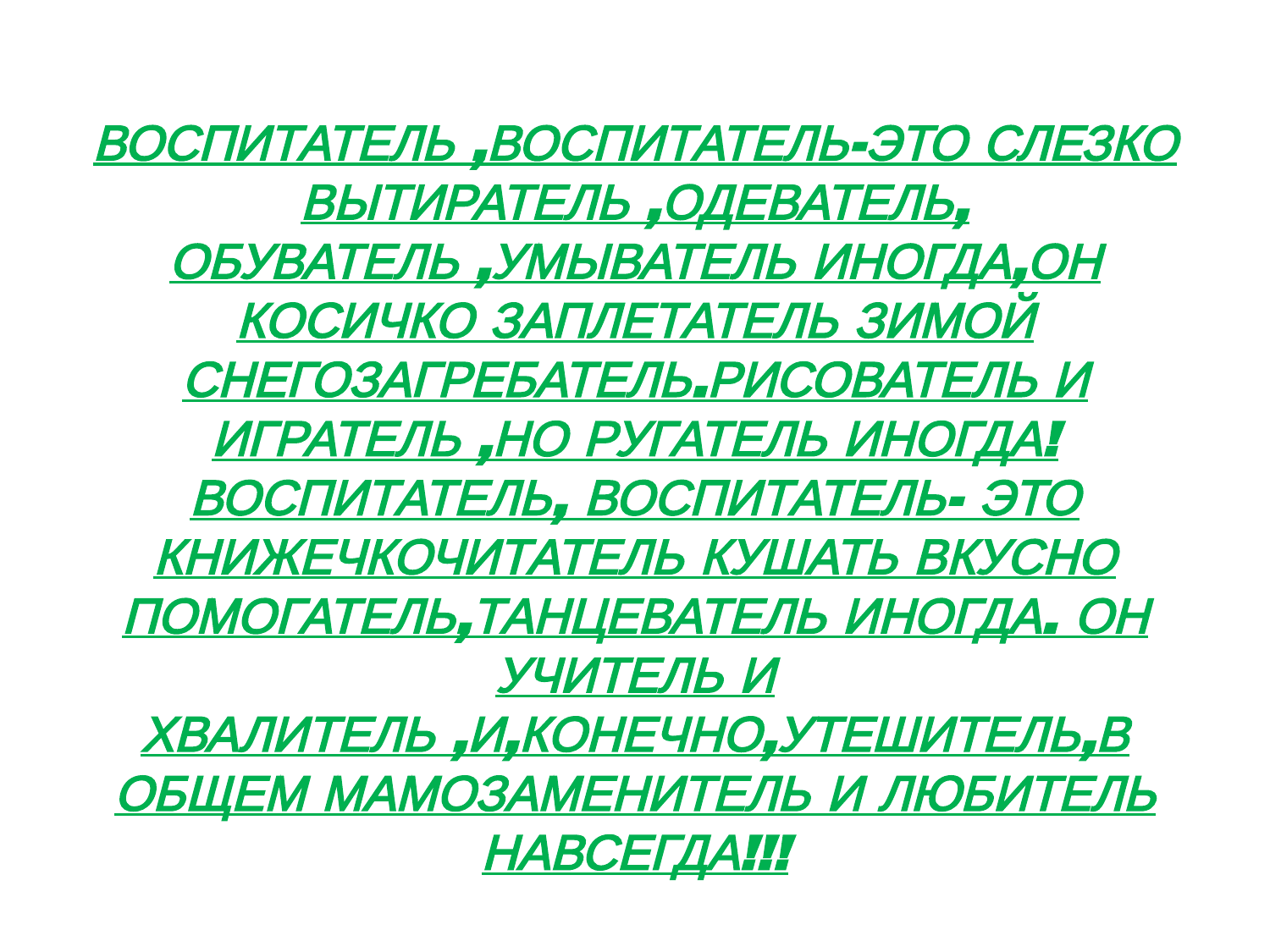

# ВОСПИТАТЕЛЬ ,ВОСПИТАТЕЛЬ-ЭТО СЛЕЗКО ВЫТИРАТЕЛЬ ,ОДЕВАТЕЛЬ, ОБУВАТЕЛЬ ,УМЫВАТЕЛЬ ИНОГДА,ОН КОСИЧКО ЗАПЛЕТАТЕЛЬ ЗИМОЙ СНЕГОЗАГРЕБАТЕЛЬ.РИСОВАТЕЛЬ И ИГРАТЕЛЬ ,НО РУГАТЕЛЬ ИНОГДА!ВОСПИТАТЕЛЬ, ВОСПИТАТЕЛЬ- ЭТО КНИЖЕЧКОЧИТАТЕЛЬ КУШАТЬ ВКУСНО ПОМОГАТЕЛЬ,ТАНЦЕВАТЕЛЬ ИНОГДА. ОН УЧИТЕЛЬ И ХВАЛИТЕЛЬ ,И,КОНЕЧНО,УТЕШИТЕЛЬ,В ОБЩЕМ МАМОЗАМЕНИТЕЛЬ И ЛЮБИТЕЛЬ НАВСЕГДА!!!